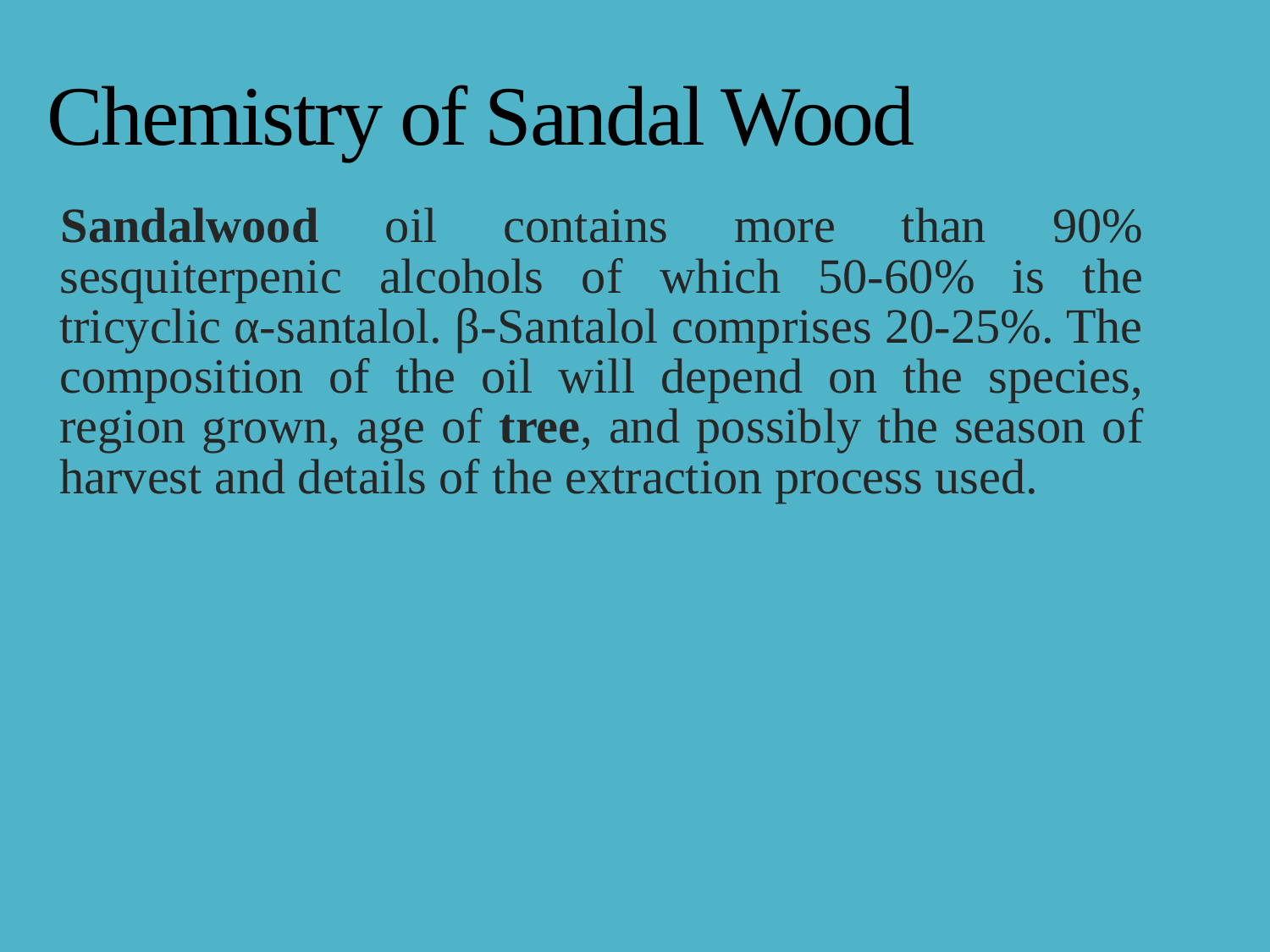

# Chemistry of Sandal Wood
Sandalwood oil contains more than 90% sesquiterpenic alcohols of which 50-60% is the tricyclic α-santalol. β-Santalol comprises 20-25%. The composition of the oil will depend on the species, region grown, age of tree, and possibly the season of harvest and details of the extraction process used.
8